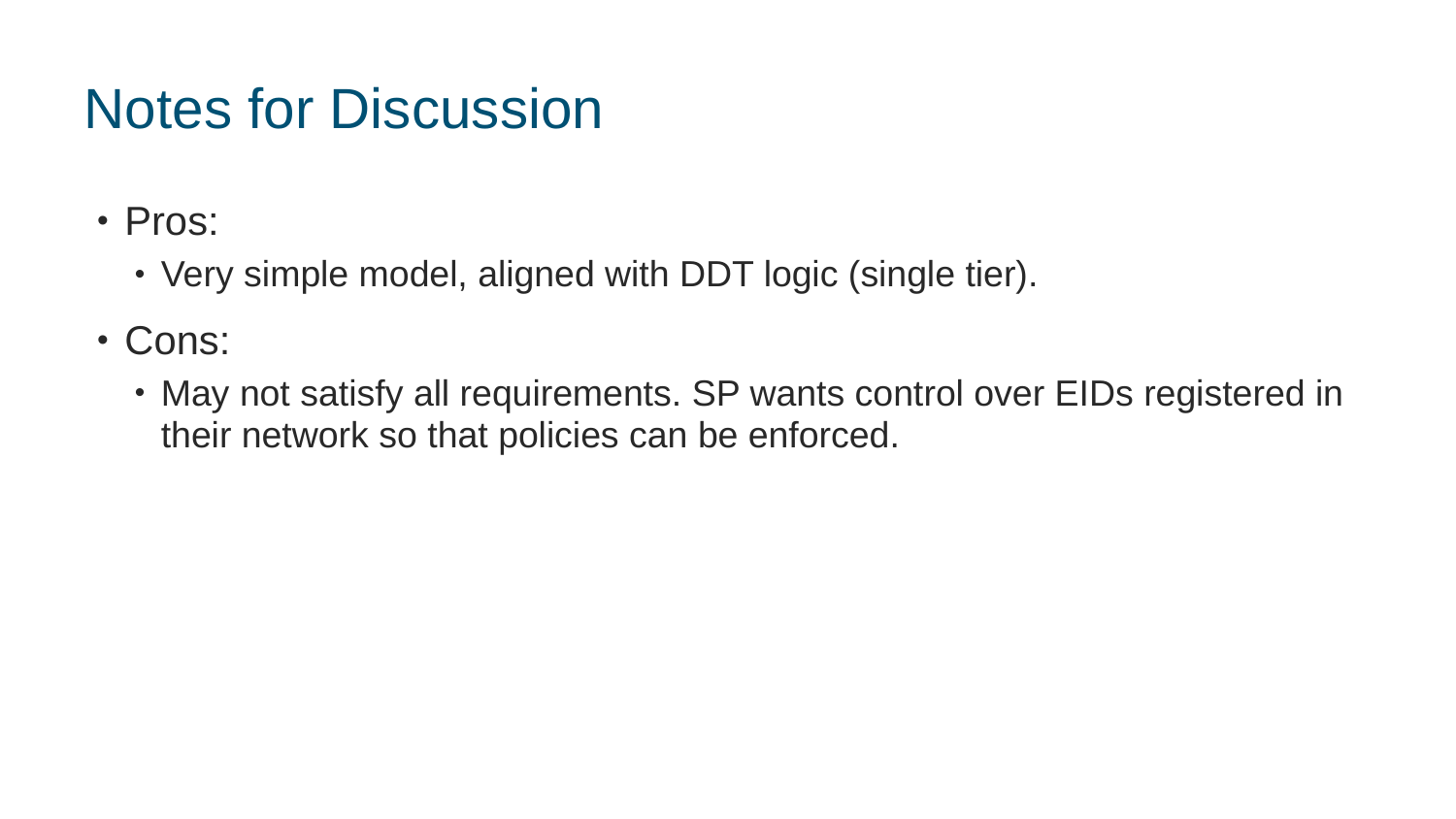

# Notes for Discussion
Pros:
Very simple model, aligned with DDT logic (single tier).
Cons:
May not satisfy all requirements. SP wants control over EIDs registered in their network so that policies can be enforced.